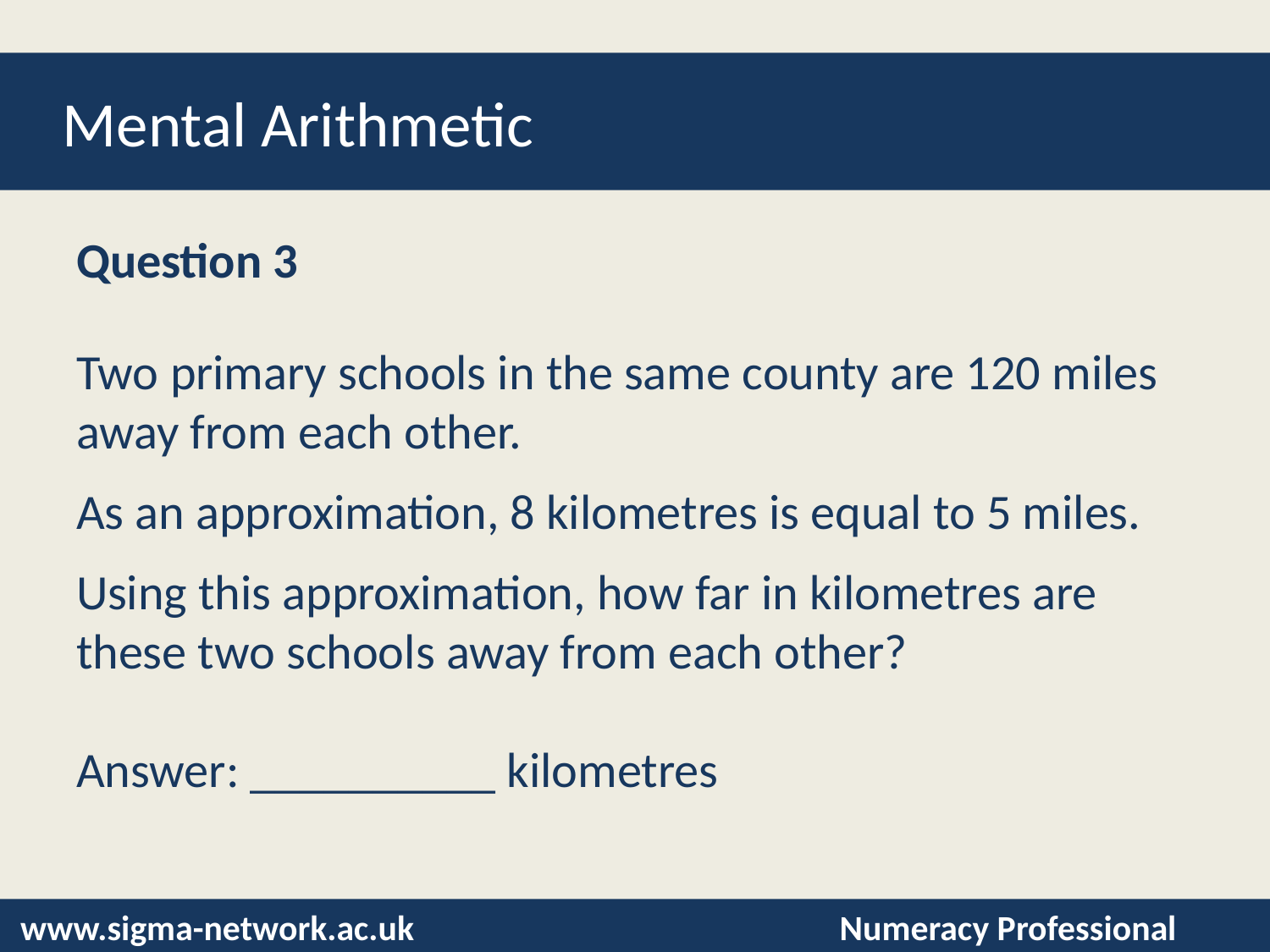

# Mental Arithmetic
Question 3
Two primary schools in the same county are 120 miles away from each other.
As an approximation, 8 kilometres is equal to 5 miles.
Using this approximation, how far in kilometres are these two schools away from each other?

Answer: __________ kilometres